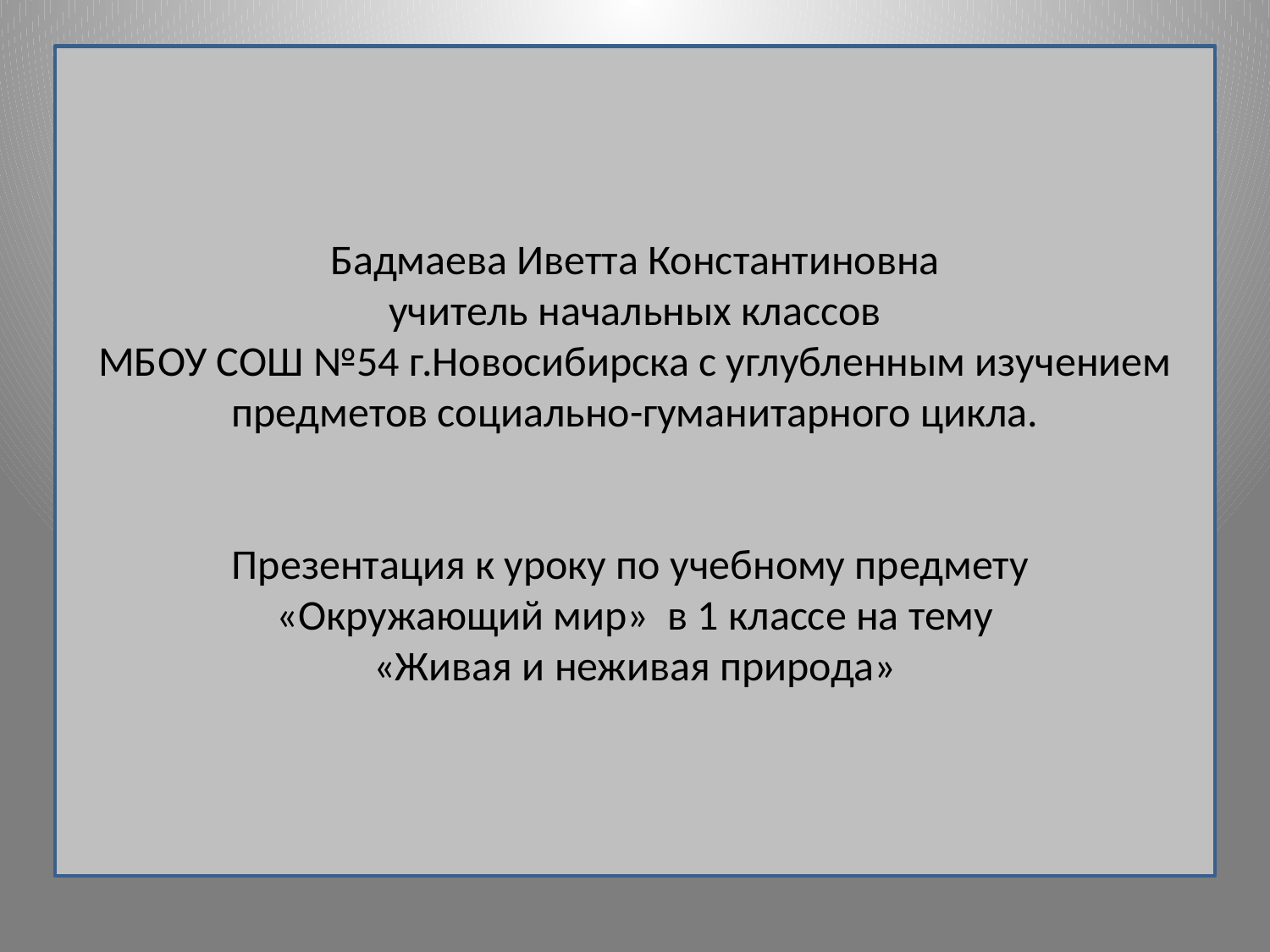

Бадмаева Иветта Константиновна
учитель начальных классов
МБОУ СОШ №54 г.Новосибирска с углубленным изучением предметов социально-гуманитарного цикла.

Презентация к уроку по учебному предмету
«Окружающий мир»  в 1 классе на тему
«Живая и неживая природа»